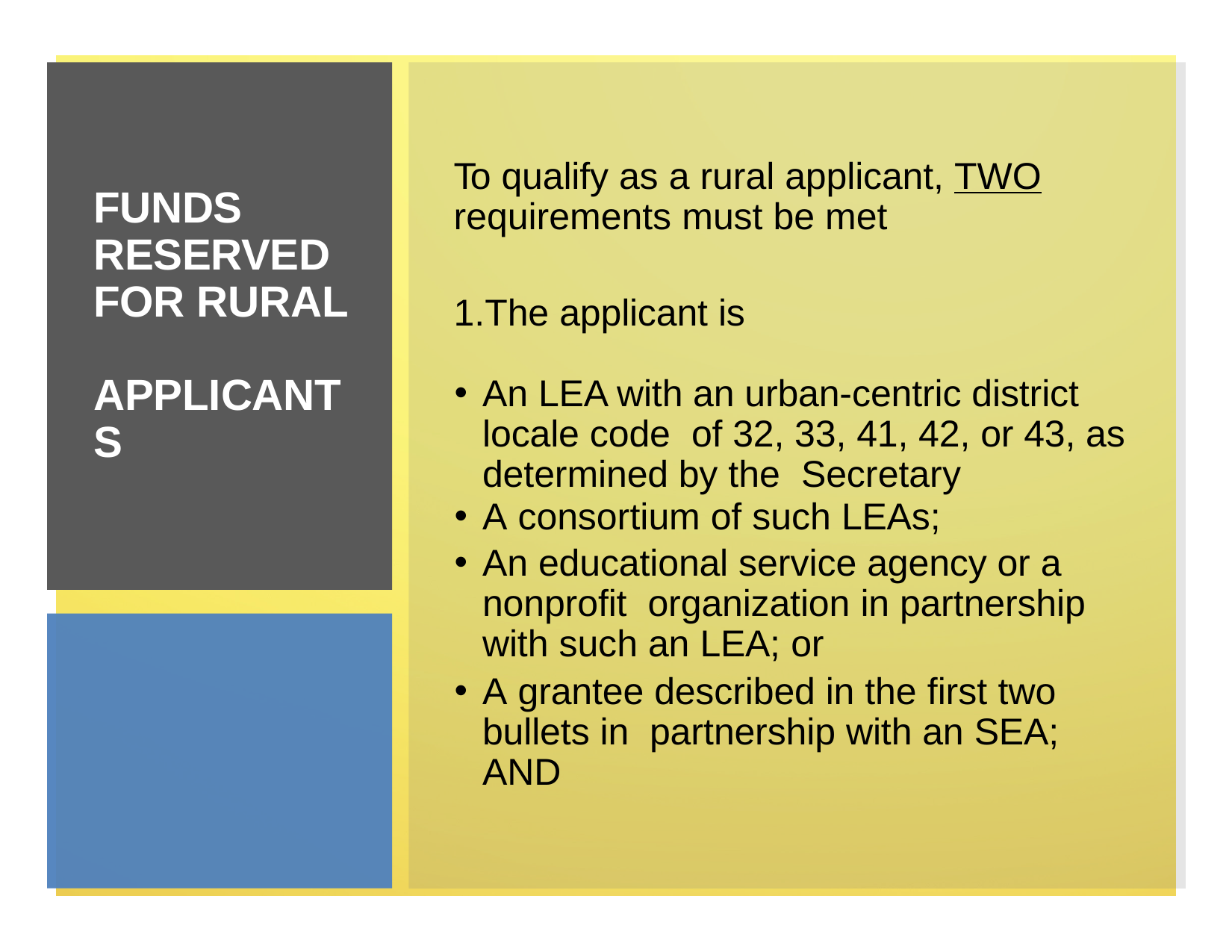

To qualify as a rural applicant, TWO  requirements must be met

The applicant is

An LEA with an urban-centric district locale code  of 32, 33, 41, 42, or 43, as determined by the  Secretary
A consortium of such LEAs;
An educational service agency or a nonprofit  organization in partnership with such an LEA; or
A grantee described in the first two bullets in  partnership with an SEA; AND
# FUNDS RESERVED FOR RURAL  APPLICANTS